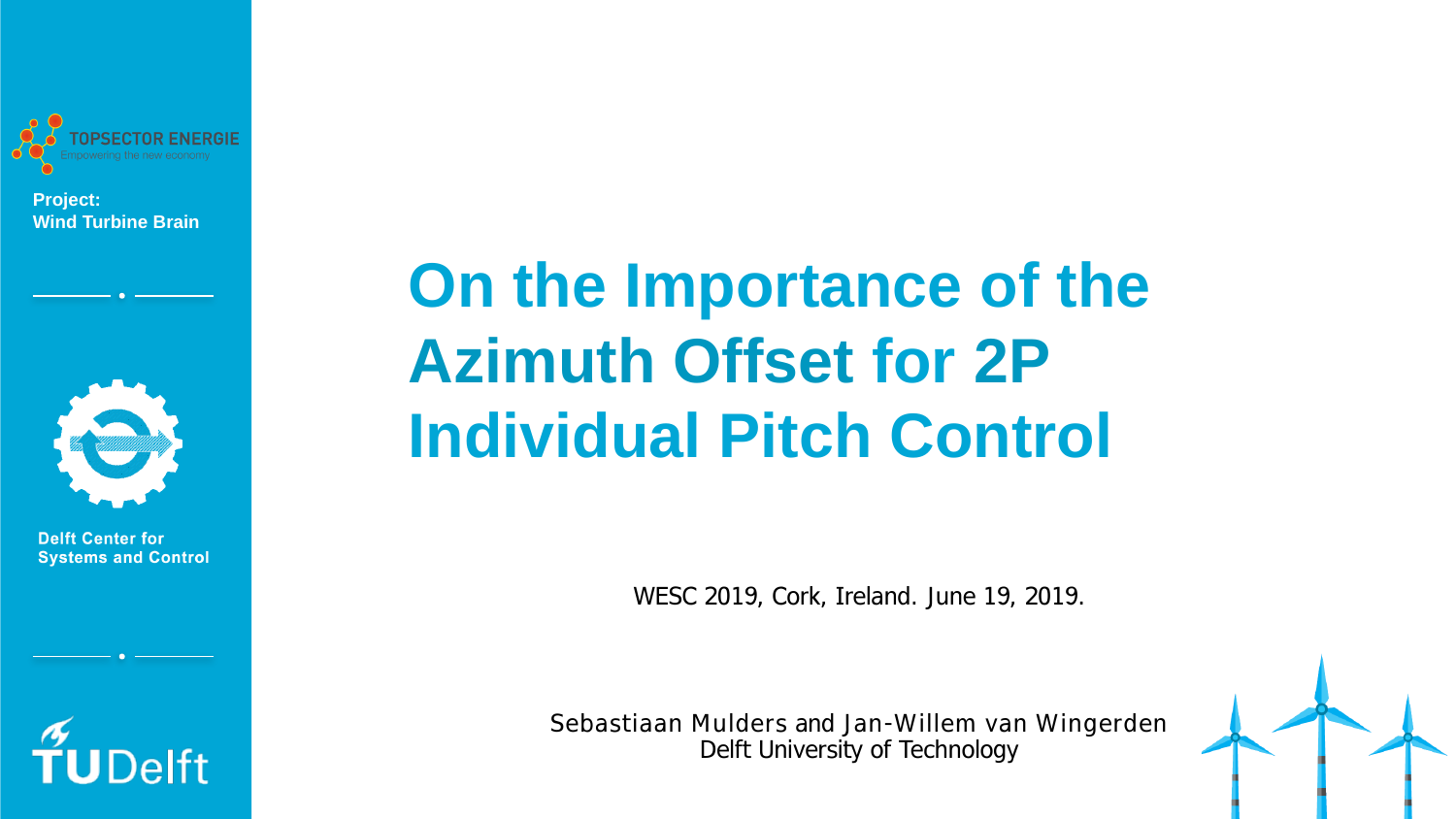

# On the Importance of the Azimuth Offset for 2P Individual Pitch Control
WESC 2019, Cork, Ireland. June 19, 2019.
Sebastiaan Mulders and Jan-Willem van Wingerden